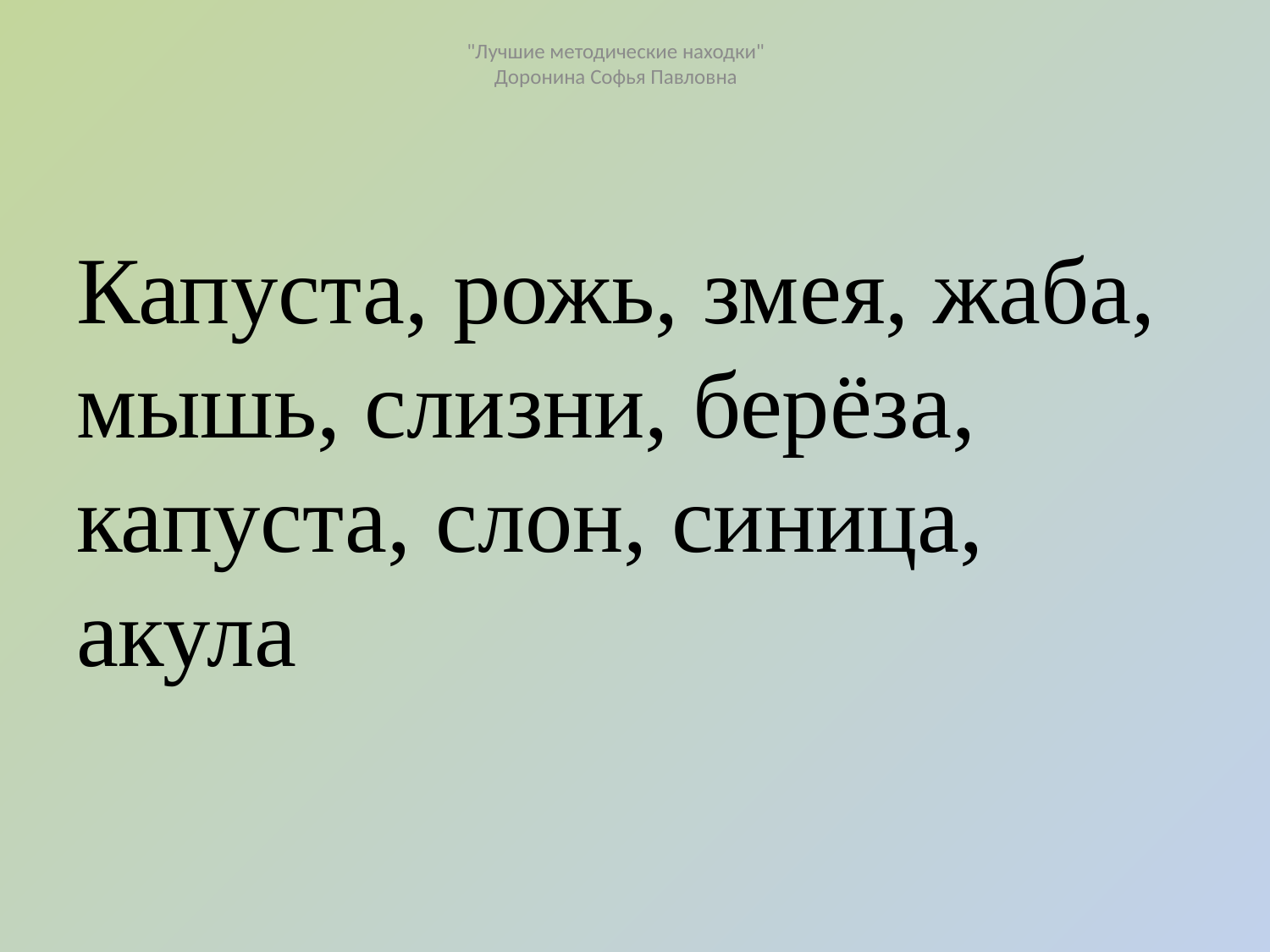

#
"Лучшие методические находки" Доронина Софья Павловна
Капуста, рожь, змея, жаба, мышь, слизни, берёза, капуста, слон, синица, акула